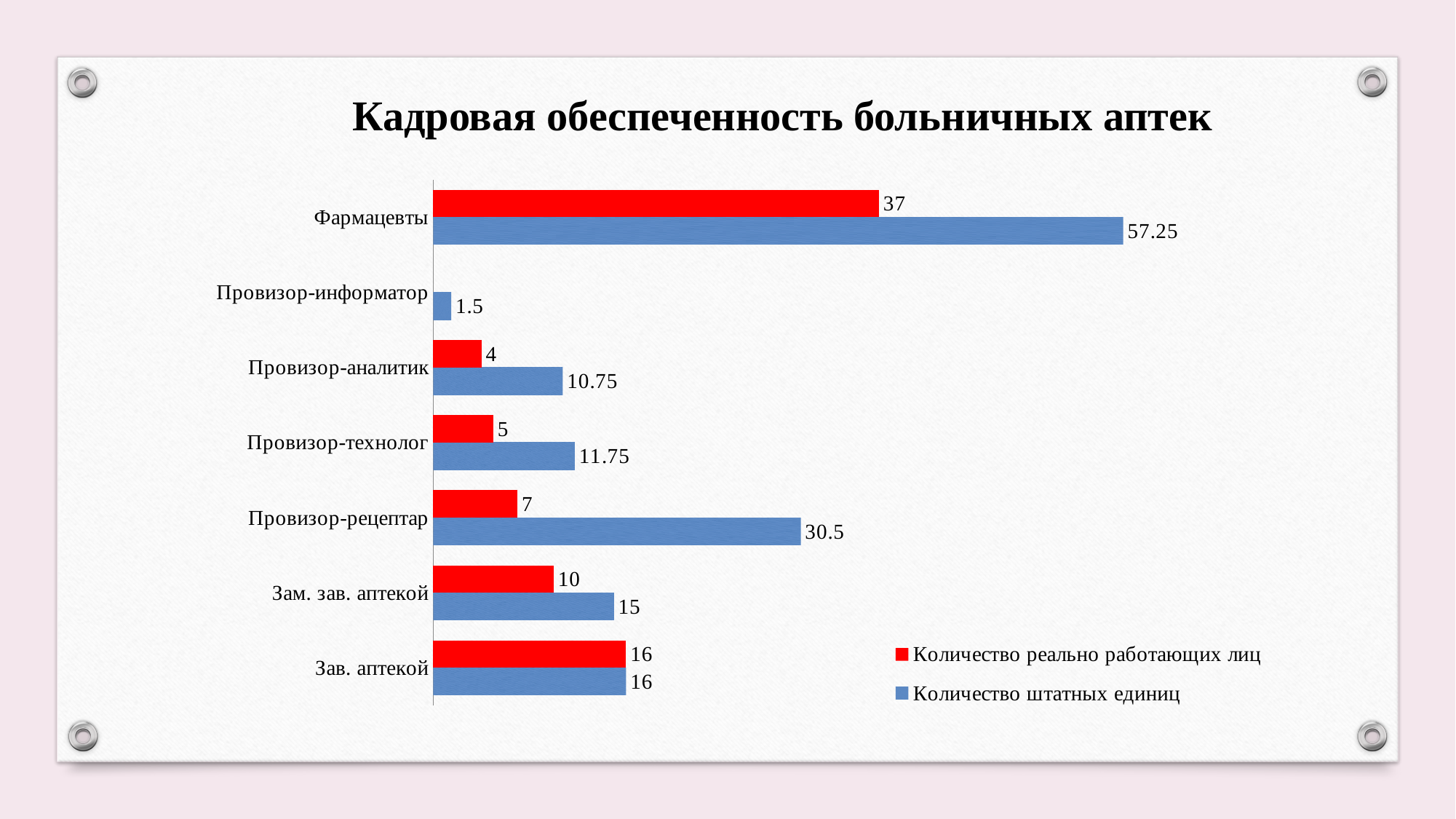

Кадровая обеспеченность больничных аптек

### Chart

| Category | Количество штатных единиц | Количество реально работающих лиц |
|---|---|---|
| Зав. аптекой | 16.0 | 16.0 |
| Зам. зав. аптекой | 15.0 | 10.0 |
| Провизор-рецептар | 30.5 | 7.0 |
| Провизор-технолог | 11.75 | 5.0 |
| Провизор-аналитик | 10.75 | 4.0 |
| Провизор-информатор | 1.5 | None |
| Фармацевты | 57.25 | 37.0 |